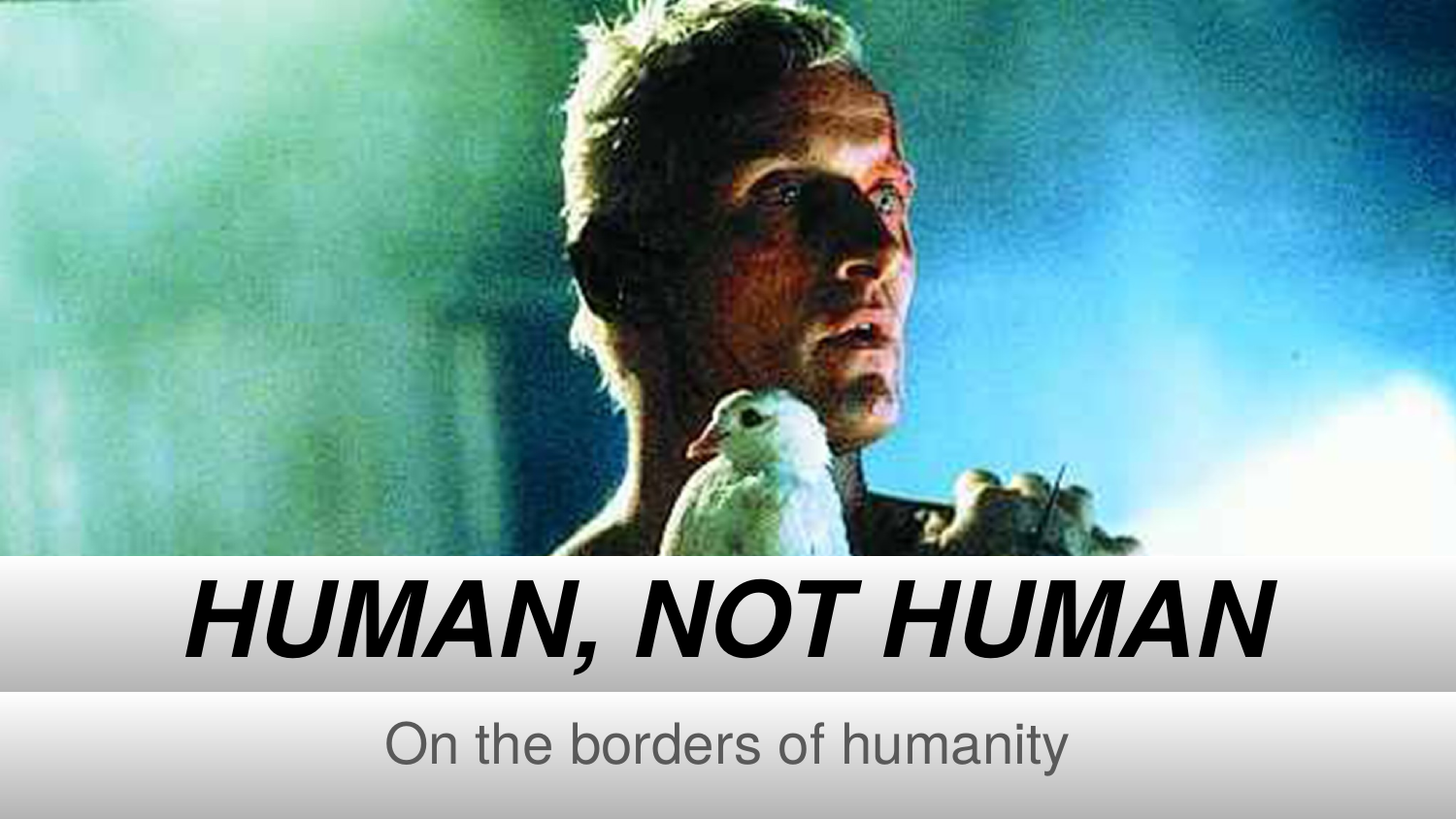

# HUMAN, NOT HUMAN
On the borders of humanity